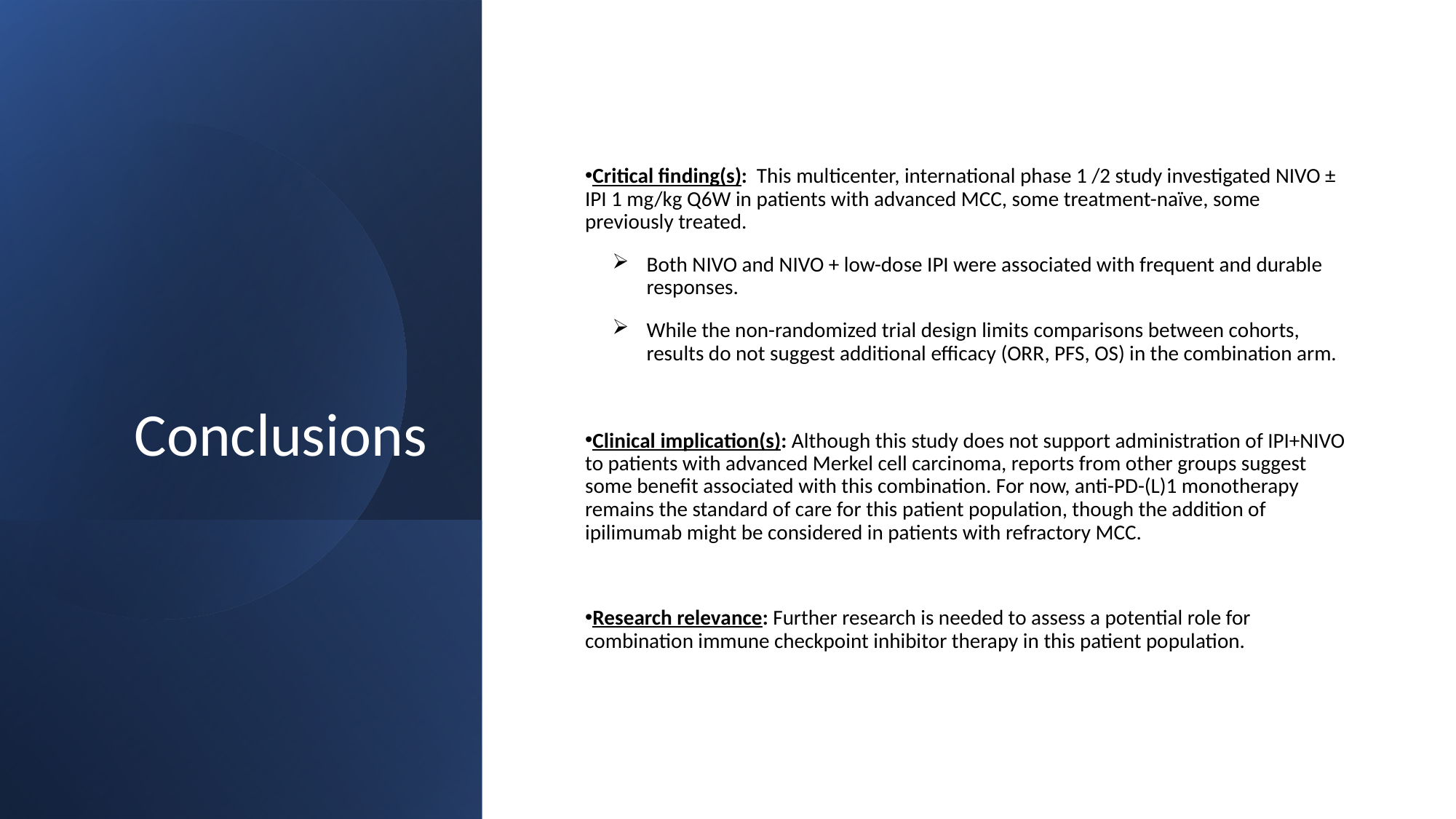

# Conclusions
Critical finding(s):  This multicenter, international phase 1 /2 study investigated NIVO ± IPI 1 mg/kg Q6W in patients with advanced MCC, some treatment-naïve, some previously treated.
Both NIVO and NIVO + low-dose IPI were associated with frequent and durable responses.
While the non-randomized trial design limits comparisons between cohorts, results do not suggest additional efficacy (ORR, PFS, OS) in the combination arm.

Clinical implication(s): Although this study does not support administration of IPI+NIVO to patients with advanced Merkel cell carcinoma, reports from other groups suggest some benefit associated with this combination. For now, anti-PD-(L)1 monotherapy remains the standard of care for this patient population, though the addition of ipilimumab might be considered in patients with refractory MCC.

Research relevance: Further research is needed to assess a potential role for combination immune checkpoint inhibitor therapy in this patient population.